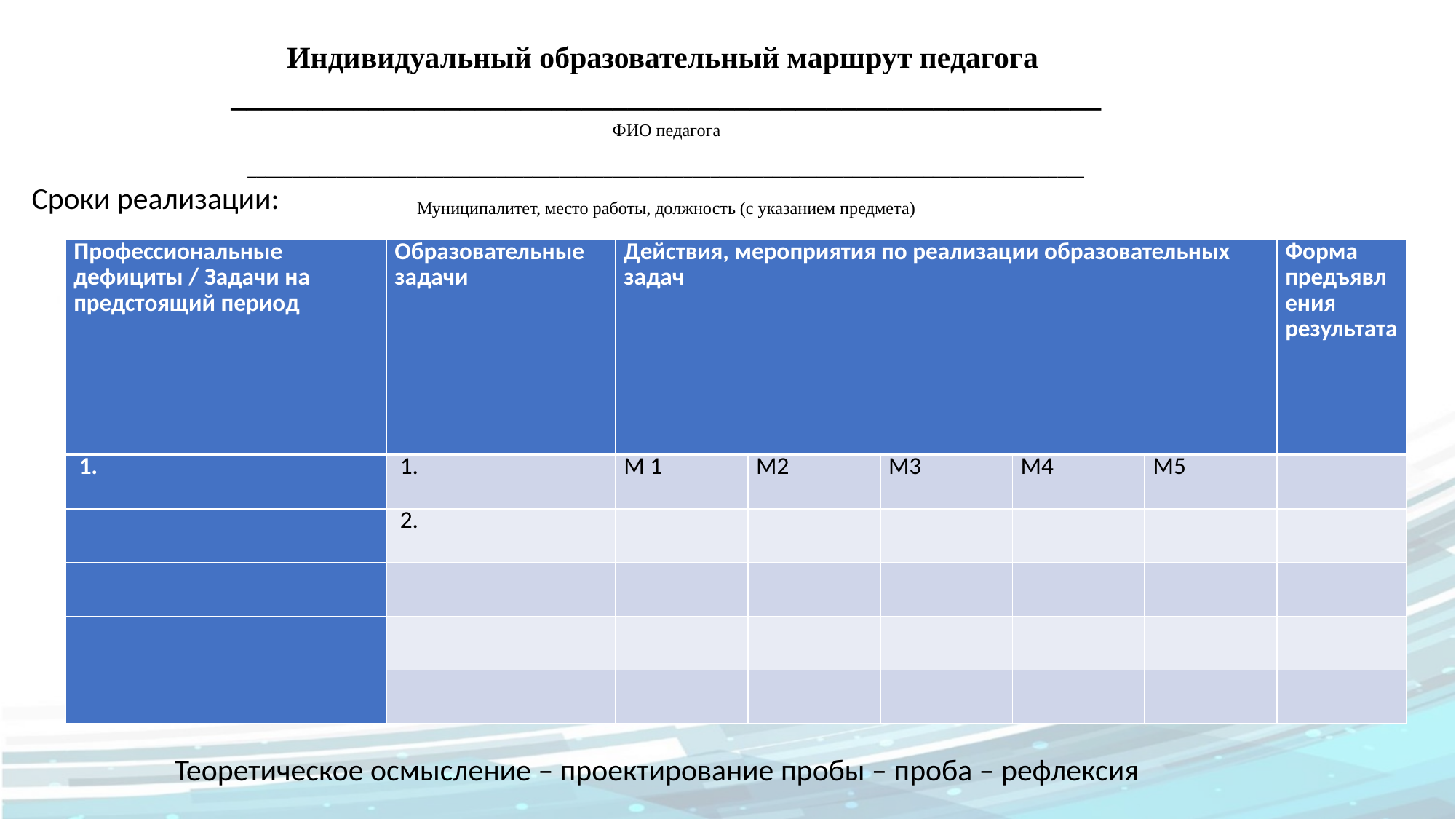

Индивидуальный образовательный маршрут педагога
_________________________________________________________
ФИО педагога
______________________________________________________________________________________________
Муниципалитет, место работы, должность (с указанием предмета)
Сроки реализации:
| Профессиональные дефициты / Задачи на предстоящий период | Образовательные задачи | Действия, мероприятия по реализации образовательных задач |  |  |  |  | Форма предъявления результата |
| --- | --- | --- | --- | --- | --- | --- | --- |
| 1. | 1. | М 1 | М2 | М3 | М4 | М5 |  |
|  | 2. |  |  |  |  |  |  |
|  |  |  |  |  |  |  |  |
|  |  |  |  |  |  |  |  |
|  |  |  |  |  |  |  |  |
Теоретическое осмысление – проектирование пробы – проба – рефлексия